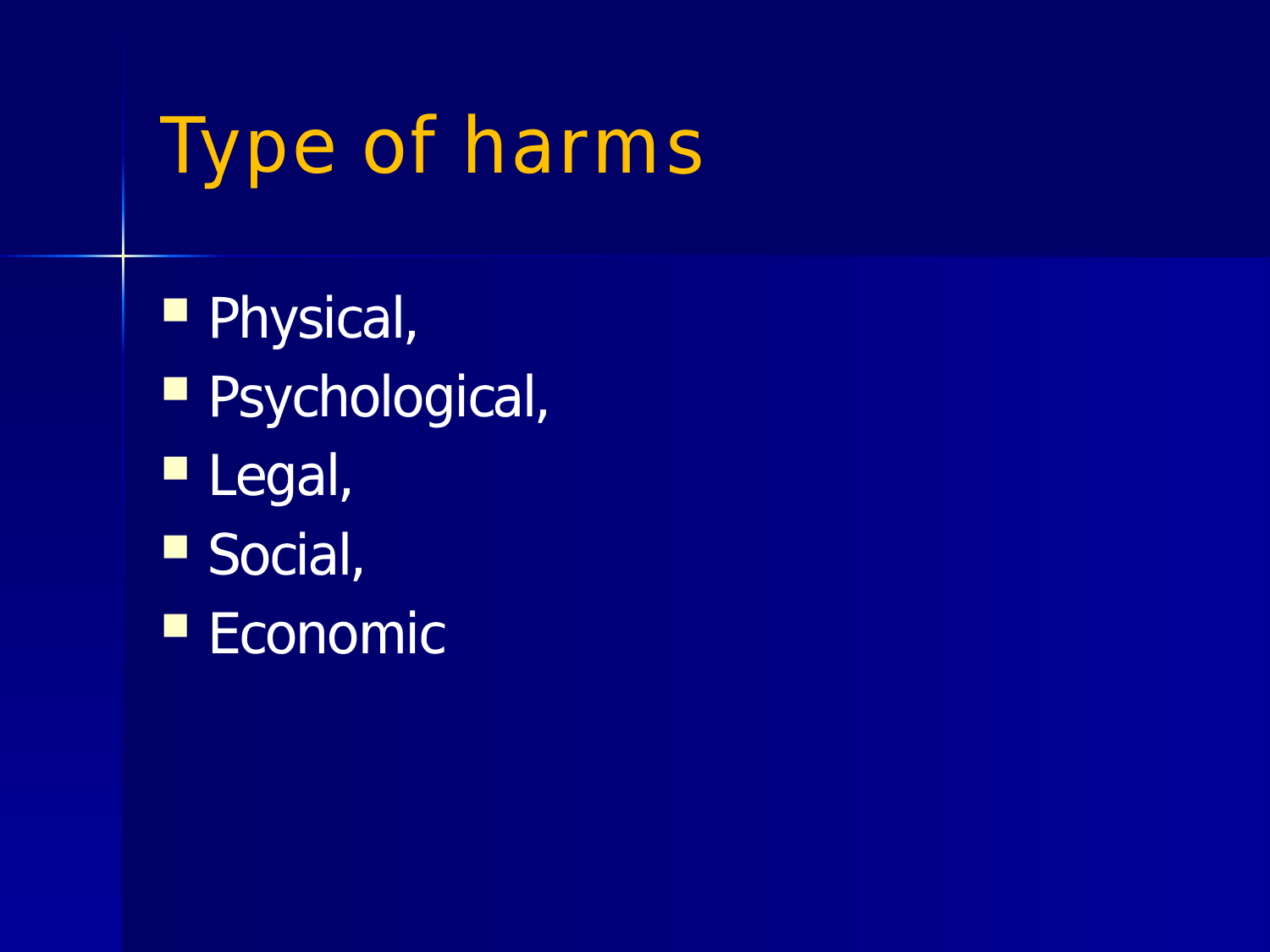

# Type of harms
Physical,
Psychological,
Legal,
Social,
Economic